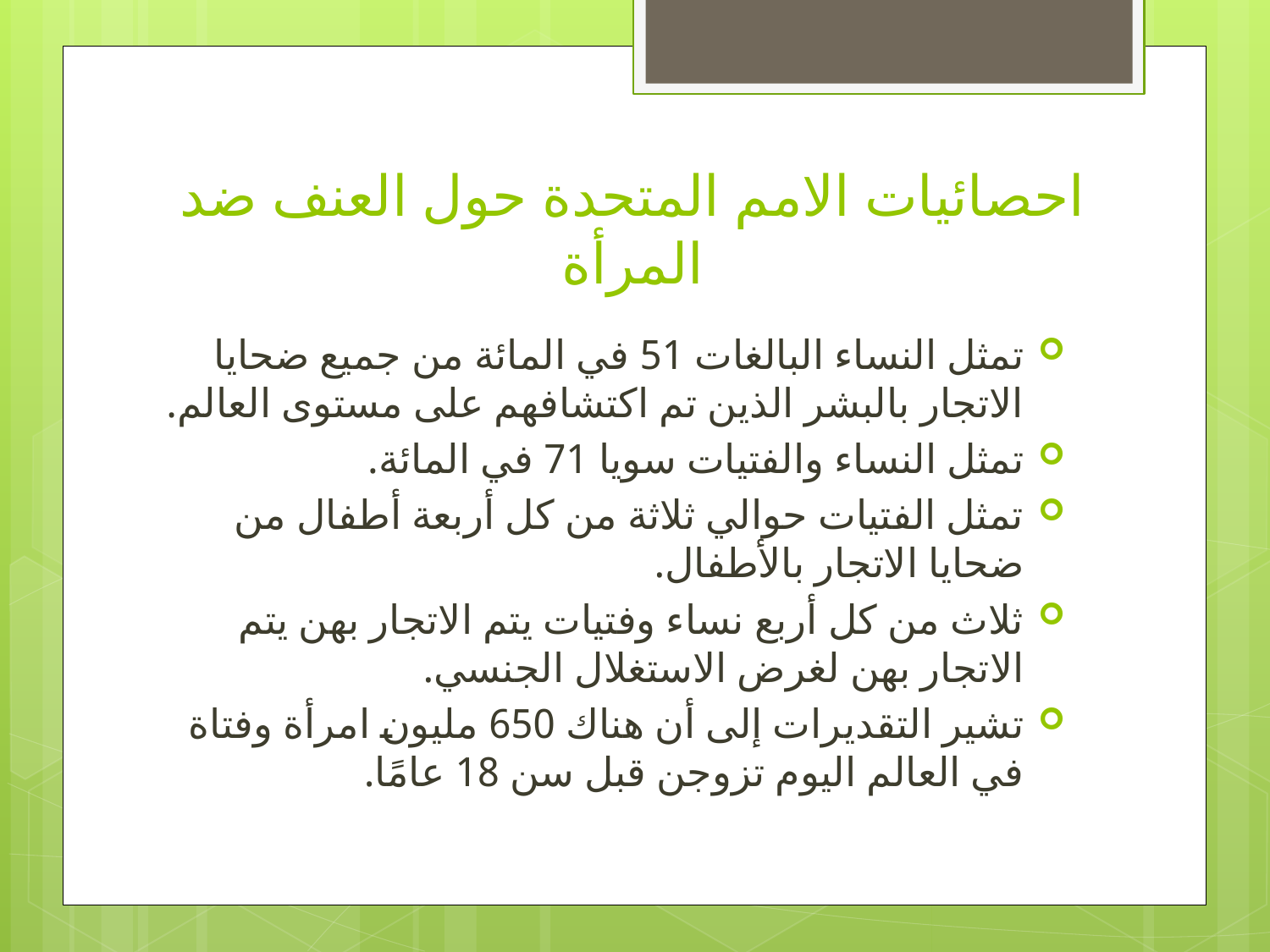

# احصائيات الامم المتحدة حول العنف ضد المرأة
تمثل النساء البالغات 51 في المائة من جميع ضحايا الاتجار بالبشر الذين تم اكتشافهم على مستوى العالم.
تمثل النساء والفتيات سويا 71 في المائة.
تمثل الفتيات حوالي ثلاثة من كل أربعة أطفال من ضحايا الاتجار بالأطفال.
ثلاث من كل أربع نساء وفتيات يتم الاتجار بهن يتم الاتجار بهن لغرض الاستغلال الجنسي.
تشير التقديرات إلى أن هناك 650 مليون امرأة وفتاة في العالم اليوم تزوجن قبل سن 18 عامًا.